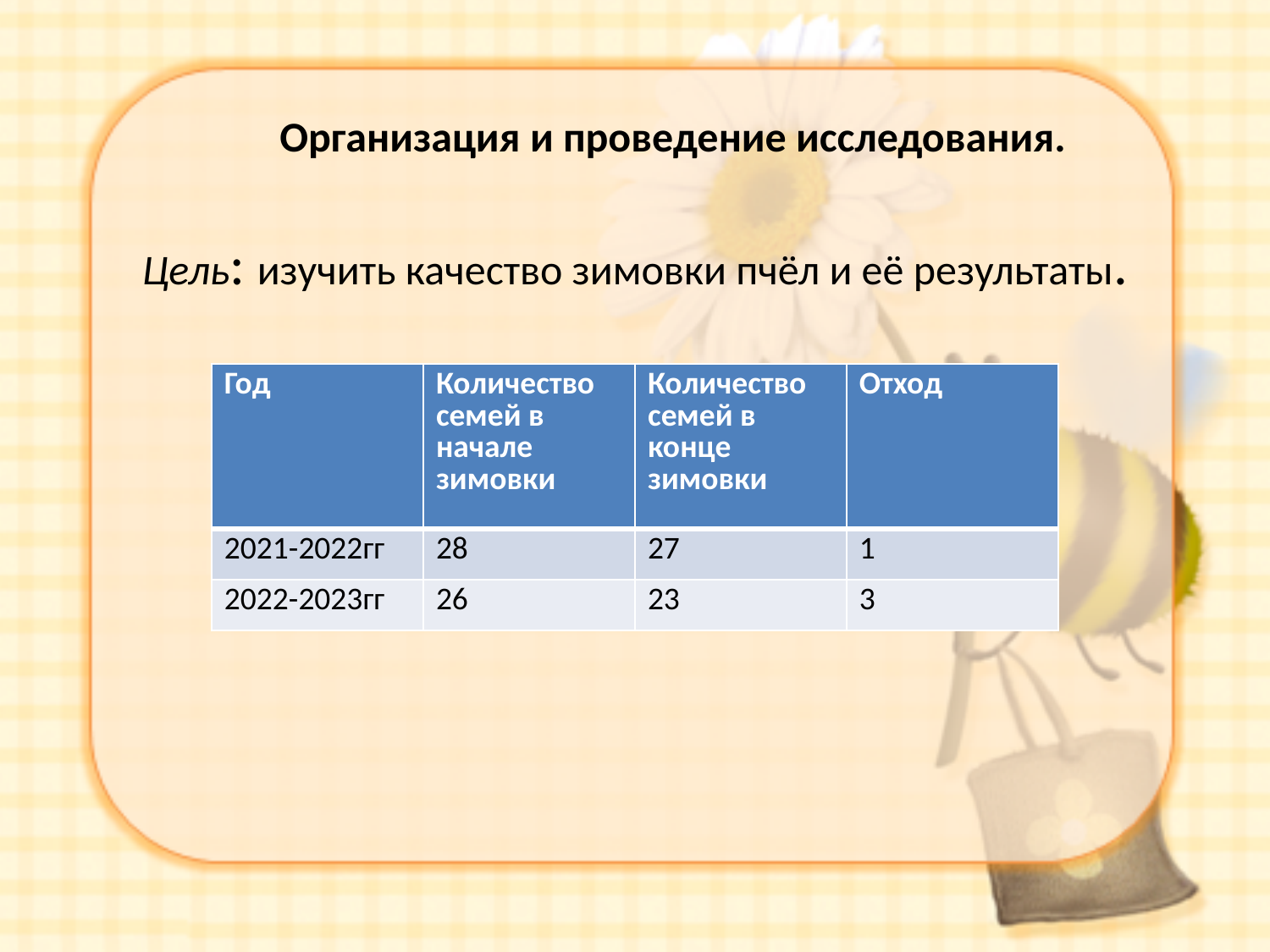

# Организация и проведение исследования.
Цель: изучить качество зимовки пчёл и её результаты.

| Год | Количество семей в начале зимовки | Количество семей в конце зимовки | Отход |
| --- | --- | --- | --- |
| 2021-2022гг | 28 | 27 | 1 |
| 2022-2023гг | 26 | 23 | 3 |